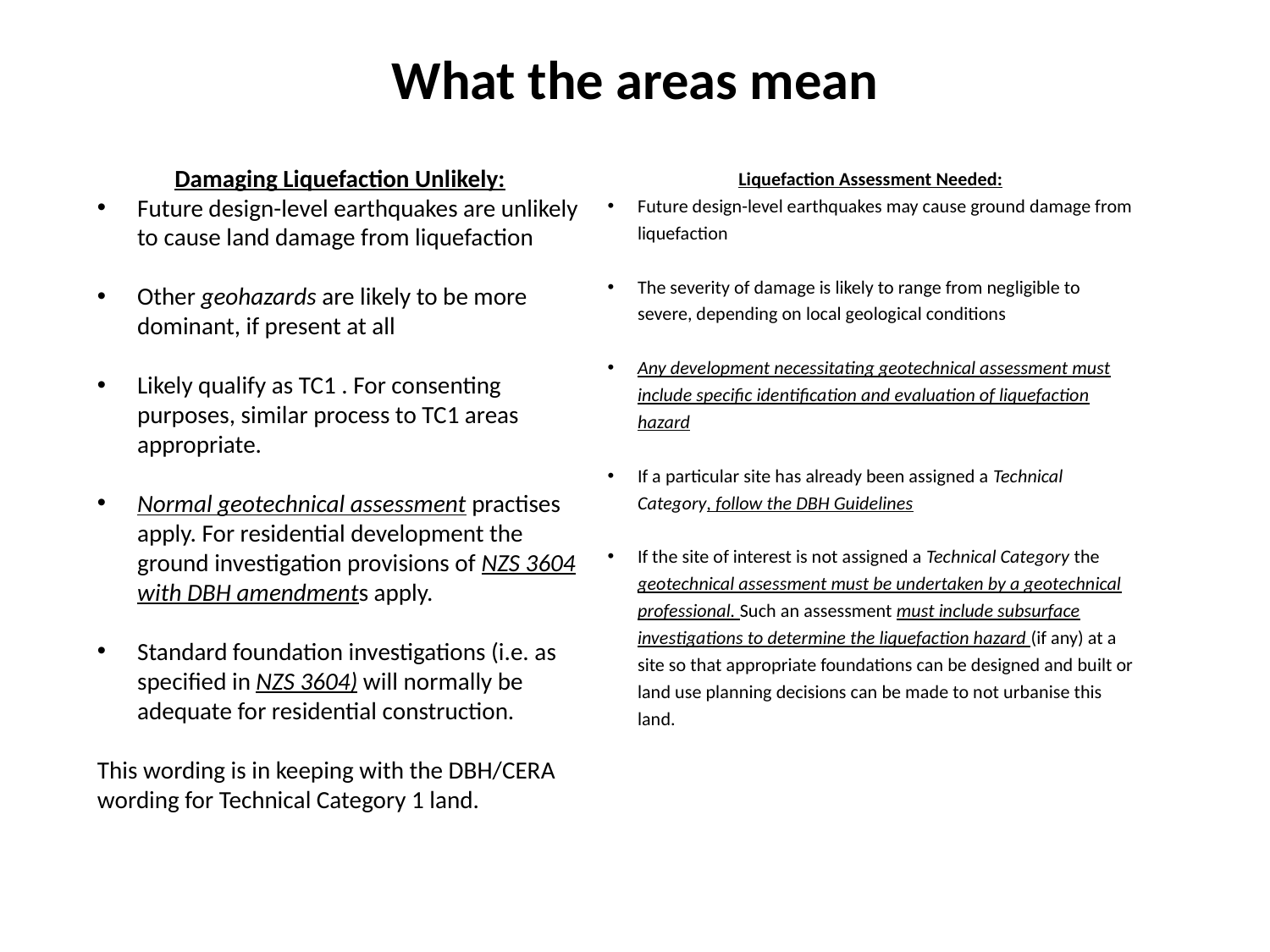

# What the areas mean
Damaging Liquefaction Unlikely:
Future design-level earthquakes are unlikely to cause land damage from liquefaction

Other geohazards are likely to be more dominant, if present at all

Likely qualify as TC1 . For consenting purposes, similar process to TC1 areas appropriate.

Normal geotechnical assessment practises apply. For residential development the ground investigation provisions of NZS 3604 with DBH amendments apply.

Standard foundation investigations (i.e. as specified in NZS 3604) will normally be adequate for residential construction.

This wording is in keeping with the DBH/CERA wording for Technical Category 1 land.

Liquefaction Assessment Needed:
Future design-level earthquakes may cause ground damage from liquefaction

The severity of damage is likely to range from negligible to severe, depending on local geological conditions

Any development necessitating geotechnical assessment must include specific identification and evaluation of liquefaction hazard

If a particular site has already been assigned a Technical Category, follow the DBH Guidelines

If the site of interest is not assigned a Technical Category the geotechnical assessment must be undertaken by a geotechnical professional. Such an assessment must include subsurface investigations to determine the liquefaction hazard (if any) at a site so that appropriate foundations can be designed and built or land use planning decisions can be made to not urbanise this land.